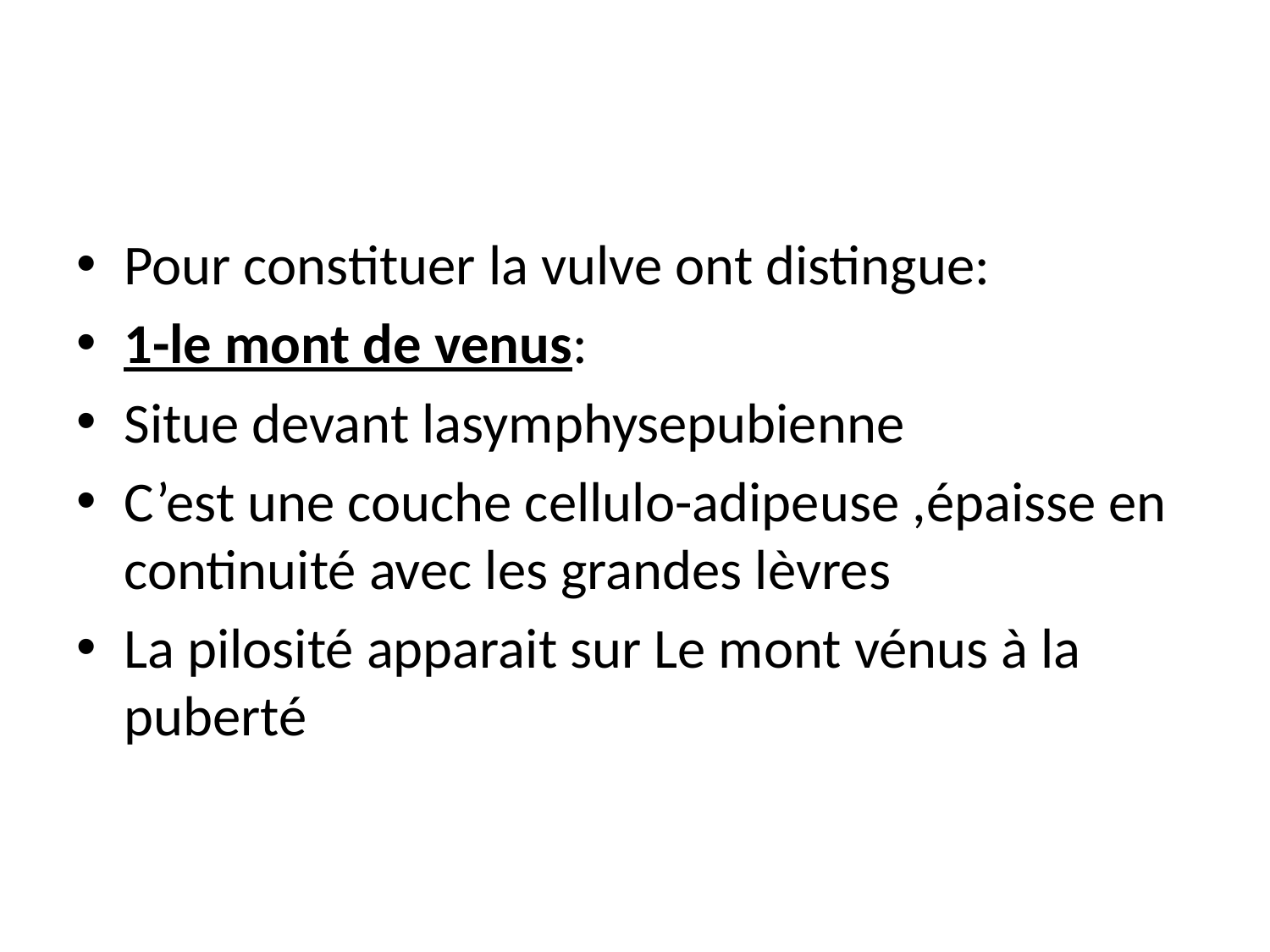

#
Pour constituer la vulve ont distingue:
1-le mont de venus:
Situe devant lasymphysepubienne
C’est une couche cellulo-adipeuse ,épaisse en continuité avec les grandes lèvres
La pilosité apparait sur Le mont vénus à la puberté